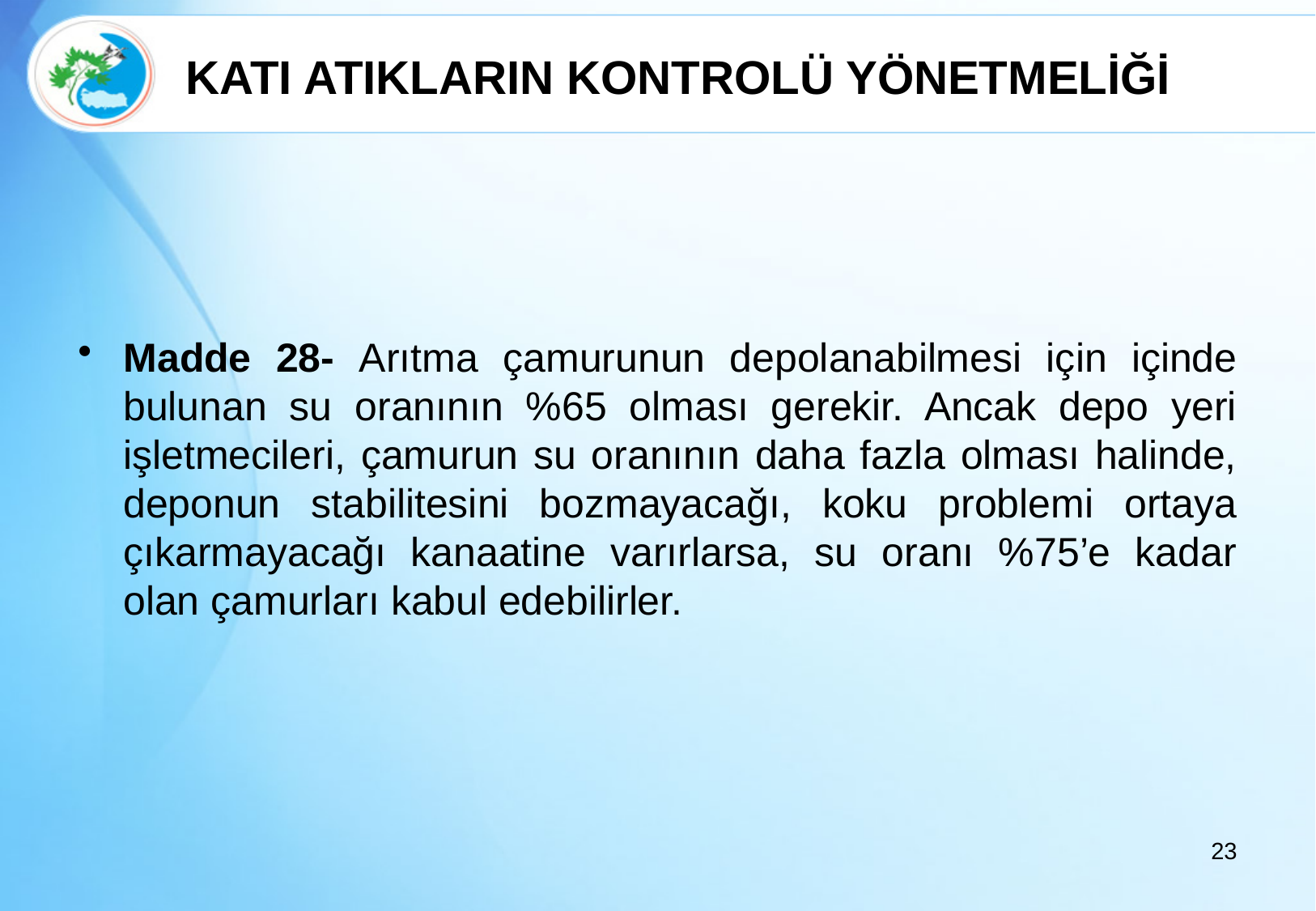

# KATI ATIKLARIN KONTROLÜ YÖNETMELİĞİ

Madde 28- Arıtma çamurunun depolanabilmesi için içinde bulunan su oranının %65 olması gerekir. Ancak depo yeri işletmecileri, çamurun su oranının daha fazla olması halinde, deponun stabilitesini bozmayacağı, koku problemi ortaya çıkarmayacağı kanaatine varırlarsa, su oranı %75’e kadar olan çamurları kabul edebilirler.
23